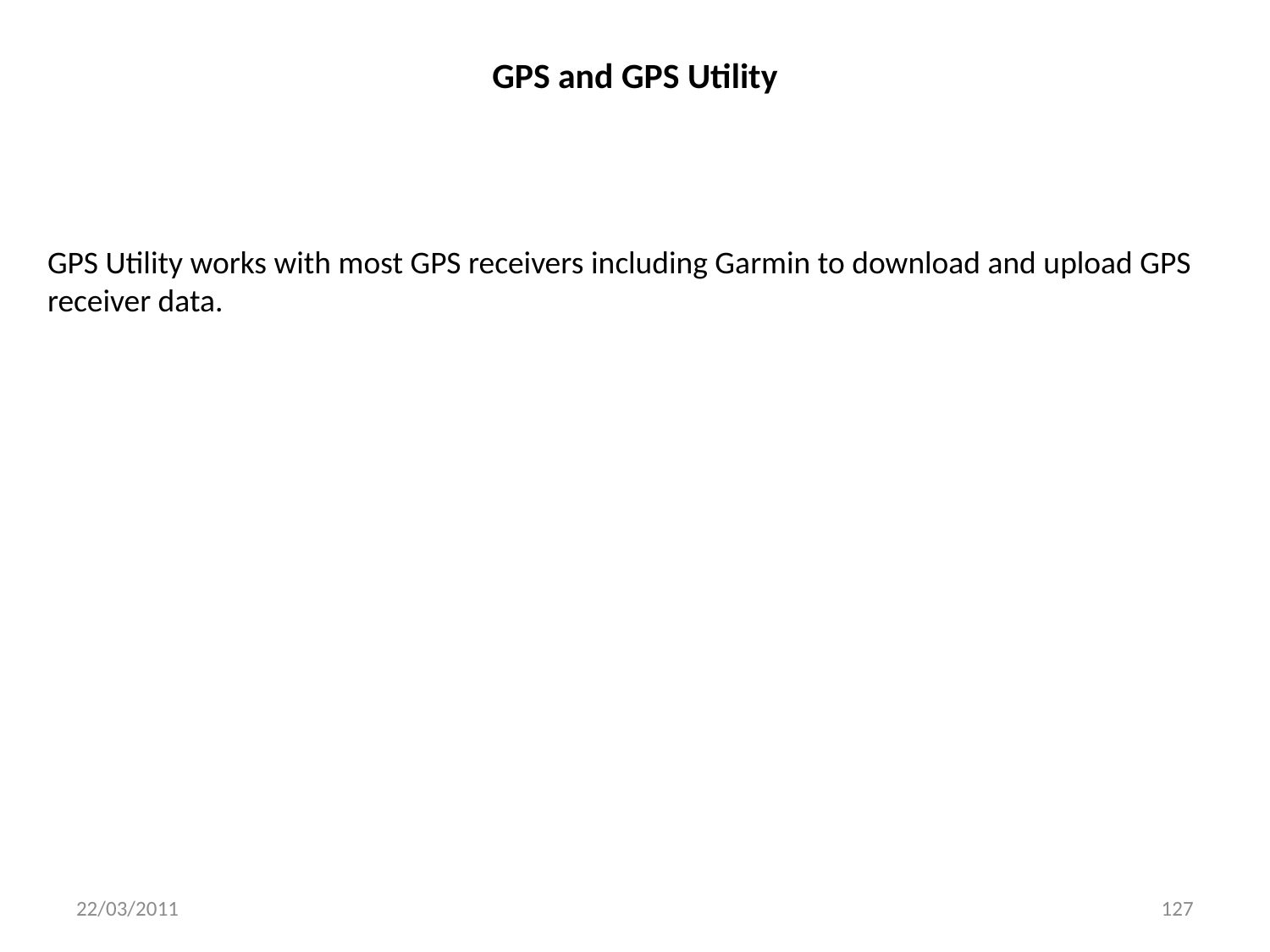

# GPS and GPS Utility
GPS Utility works with most GPS receivers including Garmin to download and upload GPS receiver data.

22/03/2011
127